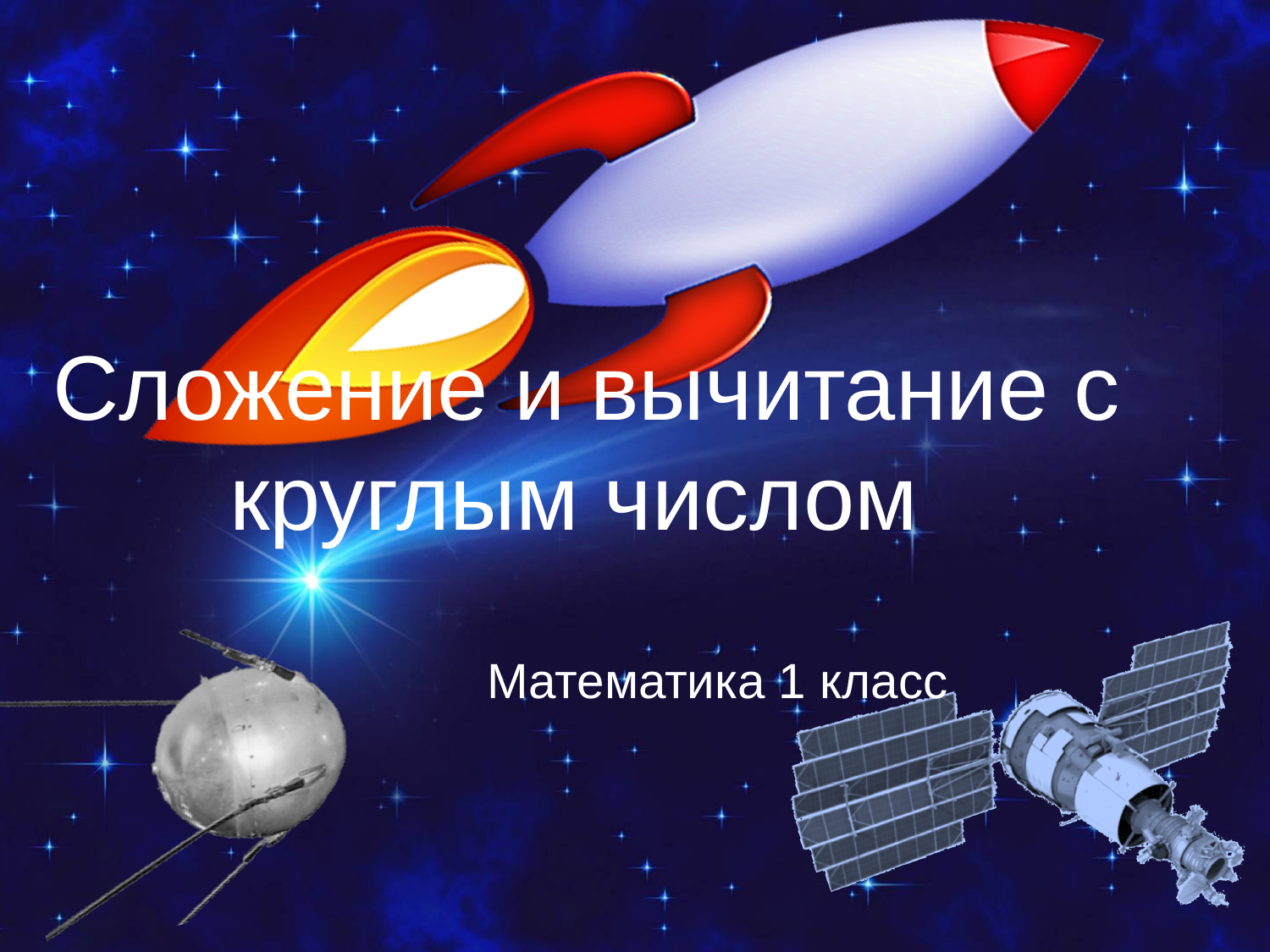

# Сложение и вычитание с круглым числом
 Математика 1 класс